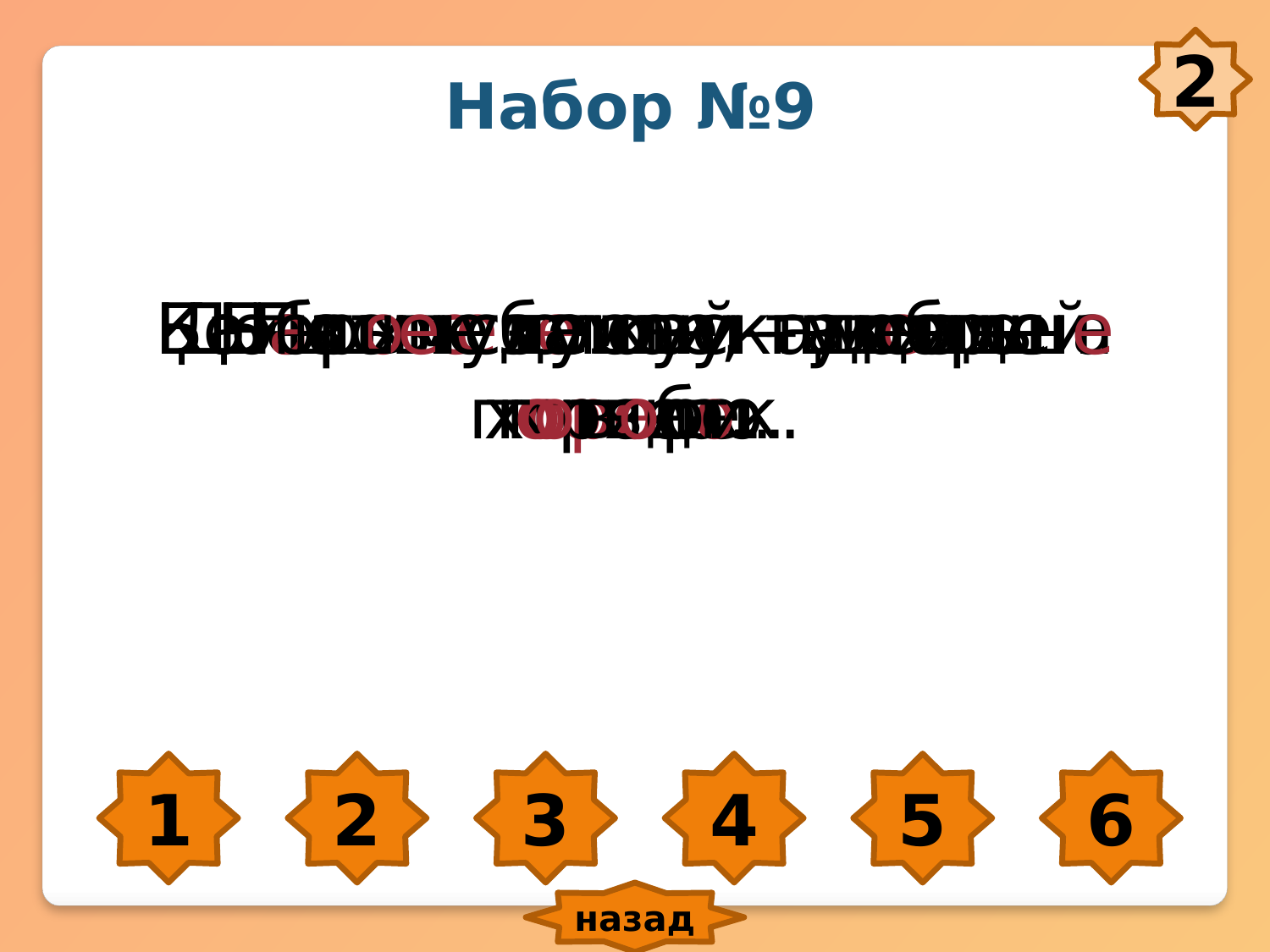

2
Набор №9
После дела и гулять хорошо.
Как ты к земле, так и она к тебе.
Без хлеба куска везде тоска.
Частые гости – в доме порядок.
Доброму слову – добрый ответ.
Больше слушай – меньше говори.
1
2
3
4
5
6
назад